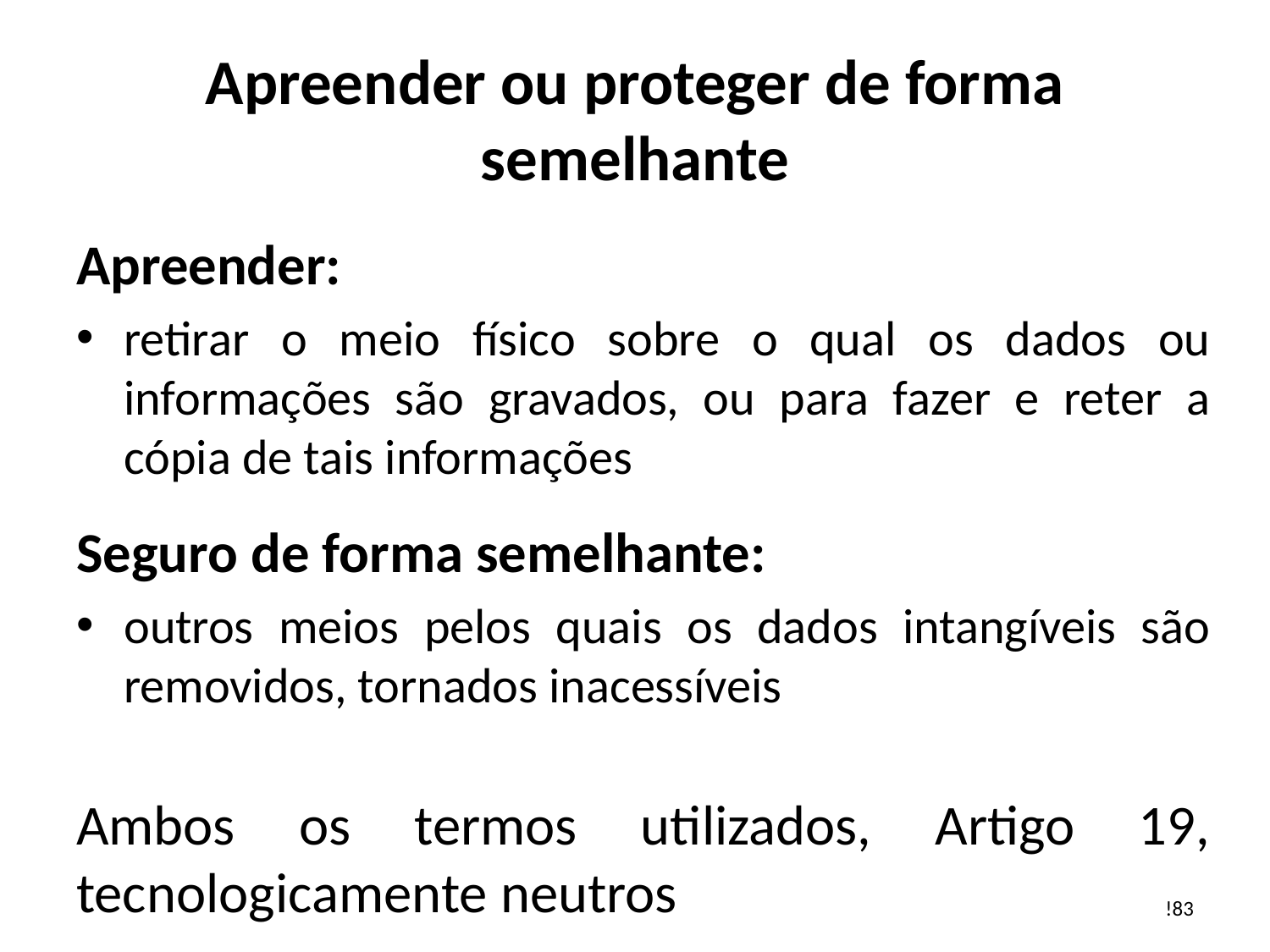

# Apreender ou proteger de forma semelhante
Apreender:
retirar o meio físico sobre o qual os dados ou informações são gravados, ou para fazer e reter a cópia de tais informações
Seguro de forma semelhante:
outros meios pelos quais os dados intangíveis são removidos, tornados inacessíveis

Ambos os termos utilizados, Artigo 19, tecnologicamente neutros
!83